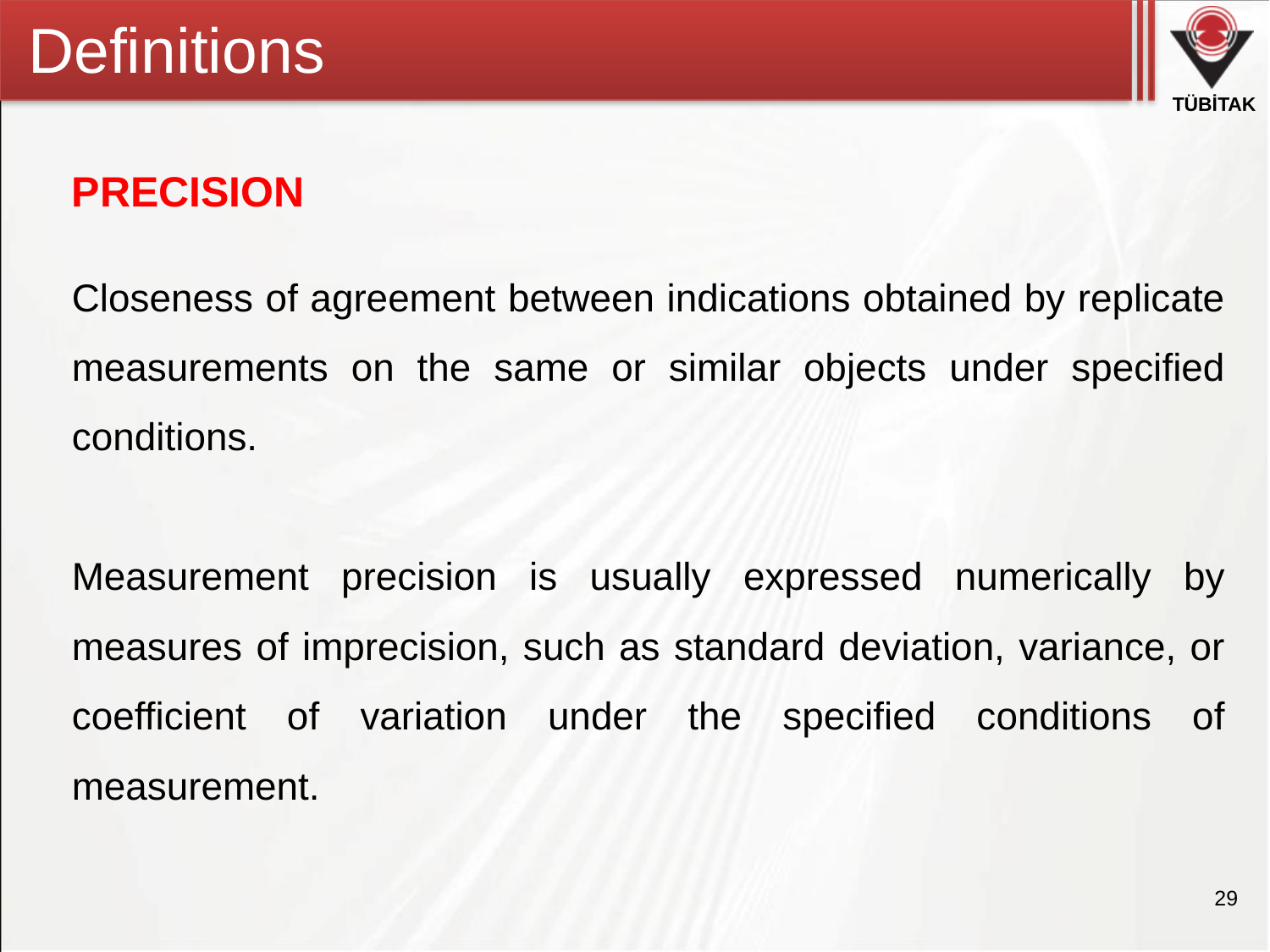

Definitions
PRECISION

Closeness of agreement between indications obtained by replicate measurements on the same or similar objects under specified conditions.

Measurement precision is usually expressed numerically by measures of imprecision, such as standard deviation, variance, or coefficient of variation under the specified conditions of measurement.

29